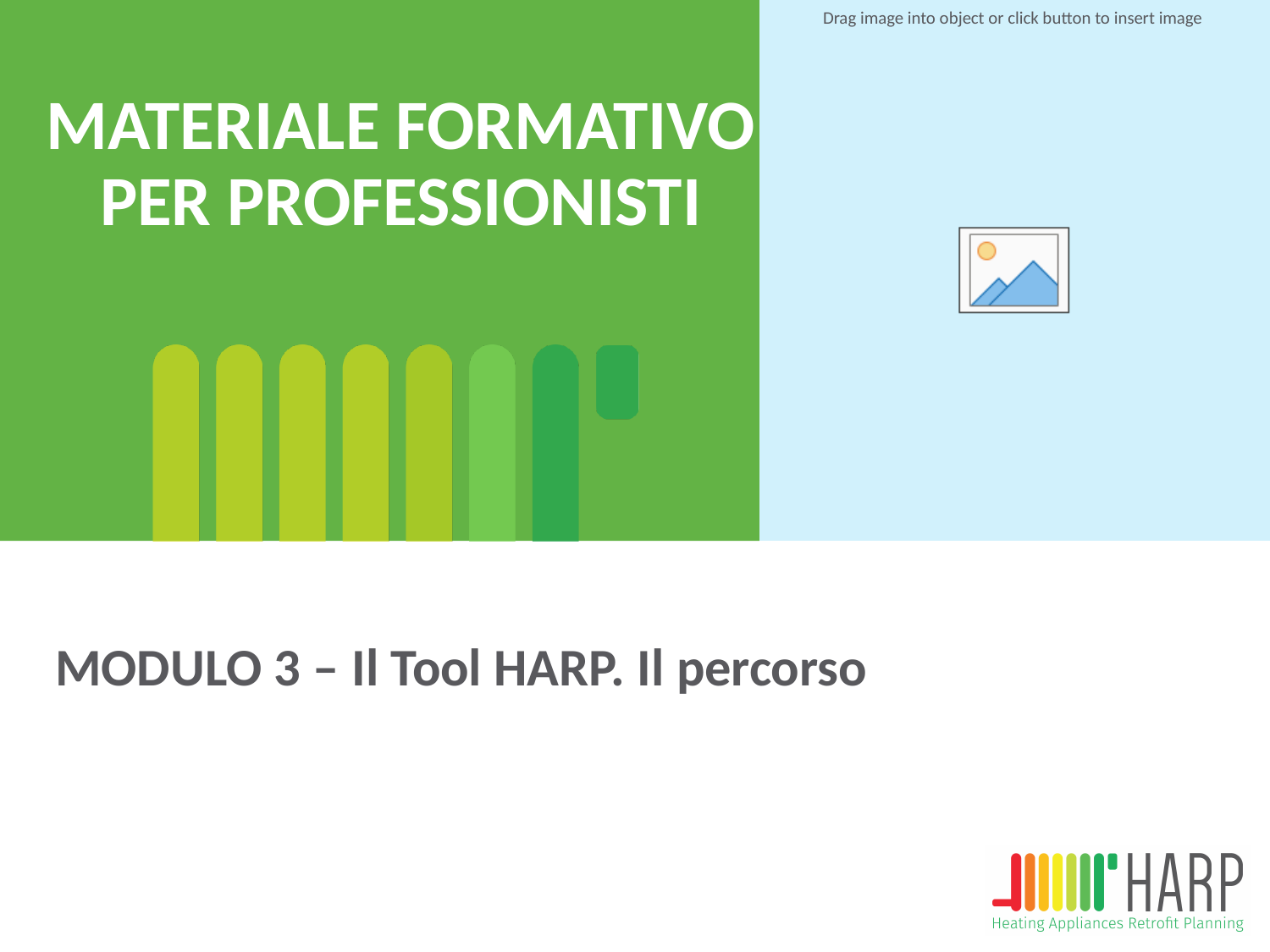

MATERIALE FORMATIVO PER PROFESSIONISTI
MODULO 3 – Il Tool HARP. Il percorso